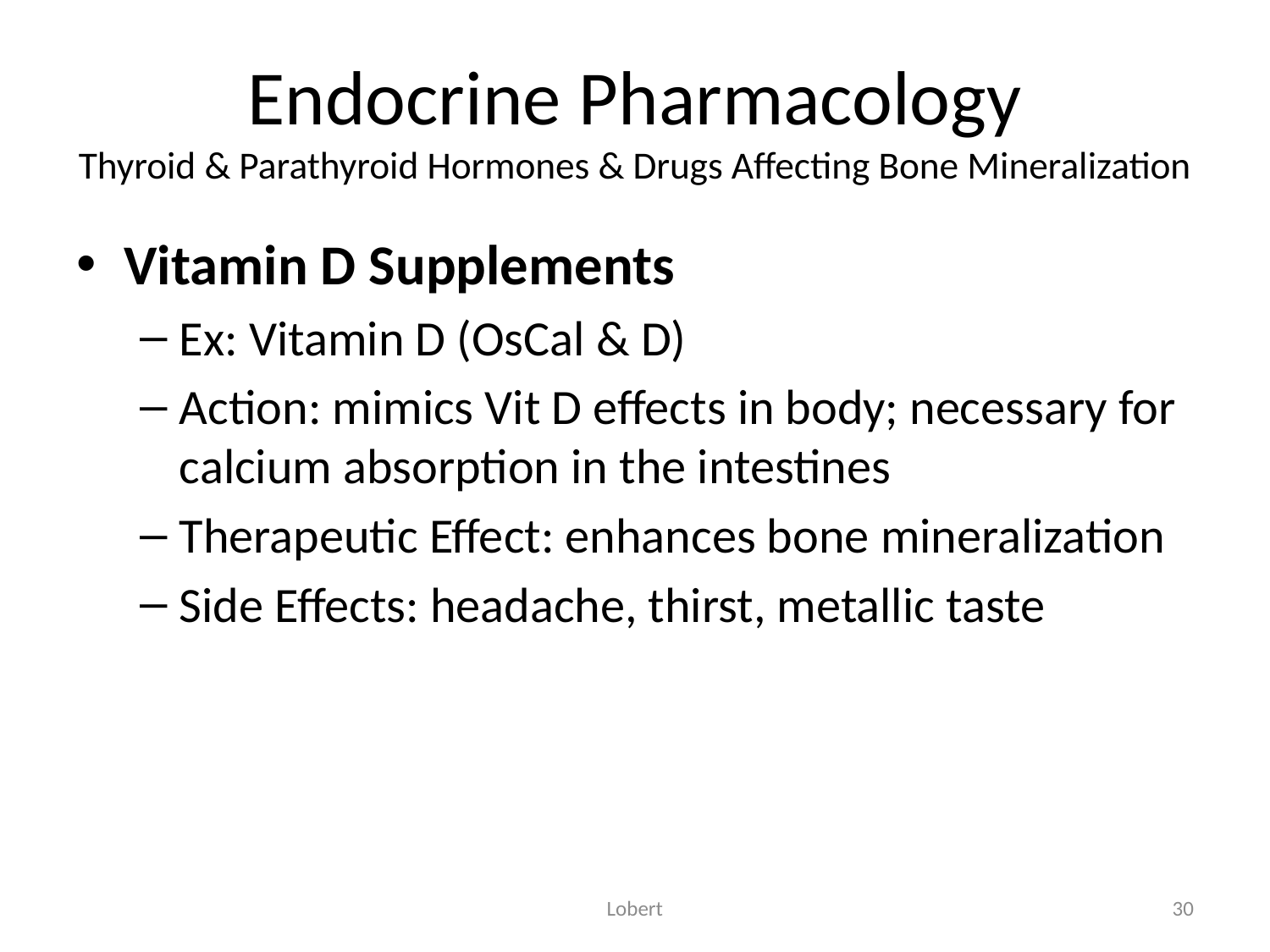

# Endocrine Pharmacology Thyroid & Parathyroid Hormones & Drugs Affecting Bone Mineralization
Vitamin D Supplements
Ex: Vitamin D (OsCal & D)
Action: mimics Vit D effects in body; necessary for calcium absorption in the intestines
Therapeutic Effect: enhances bone mineralization
Side Effects: headache, thirst, metallic taste
Lobert
30